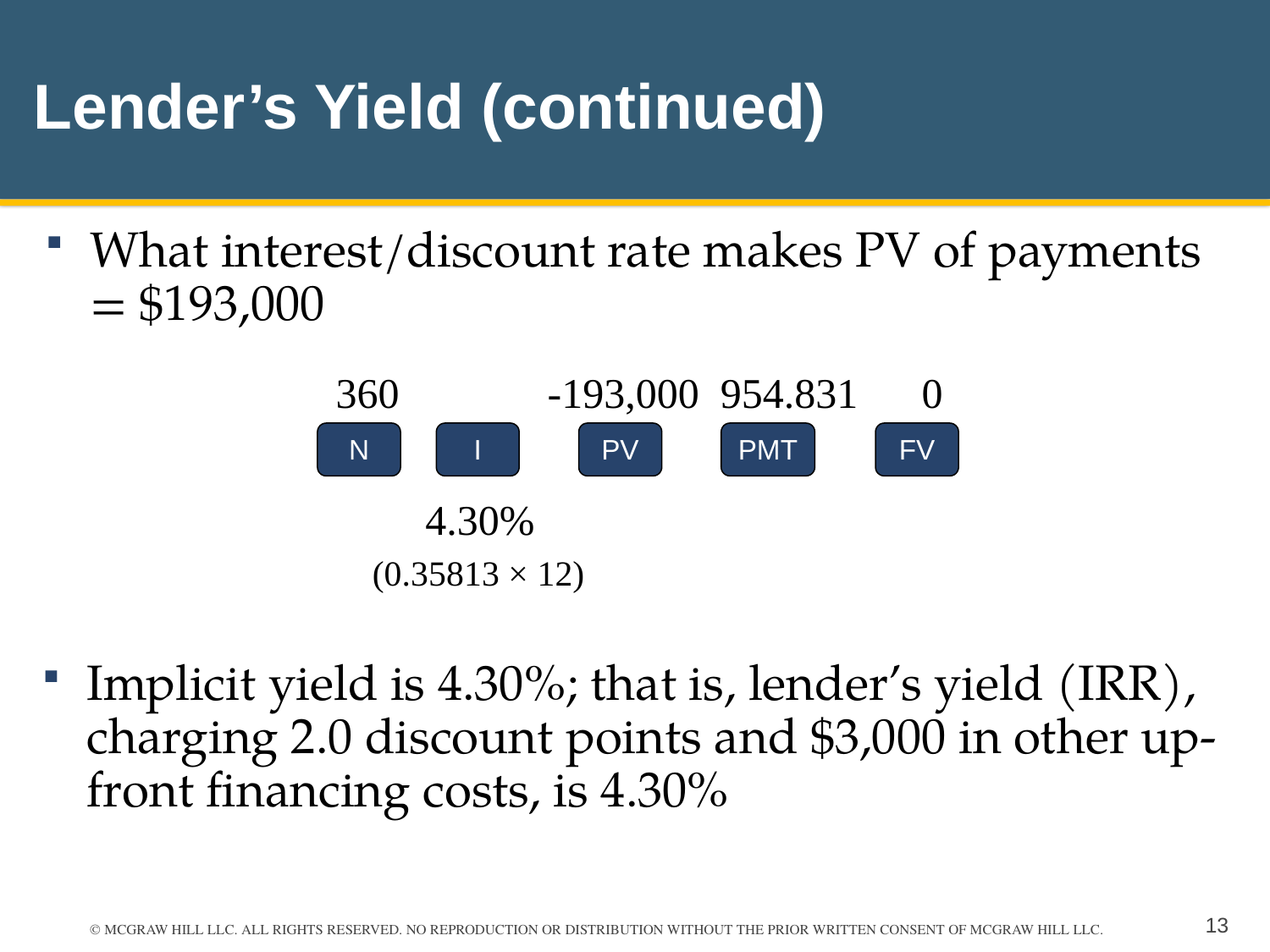

# Lender’s Yield (continued)
What interest/discount rate makes PV of payments = $193,000

360     	        -193,000  954.831      0
N

I

PV

PMT

FV

            4.30%
       (0.35813 × 12)
Implicit yield is 4.30%; that is, lender’s yield (IRR), charging 2.0 discount points and $3,000 in other up-front financing costs, is 4.30%

© MCGRAW HILL LLC. ALL RIGHTS RESERVED. NO REPRODUCTION OR DISTRIBUTION WITHOUT THE PRIOR WRITTEN CONSENT OF MCGRAW HILL LLC.
13